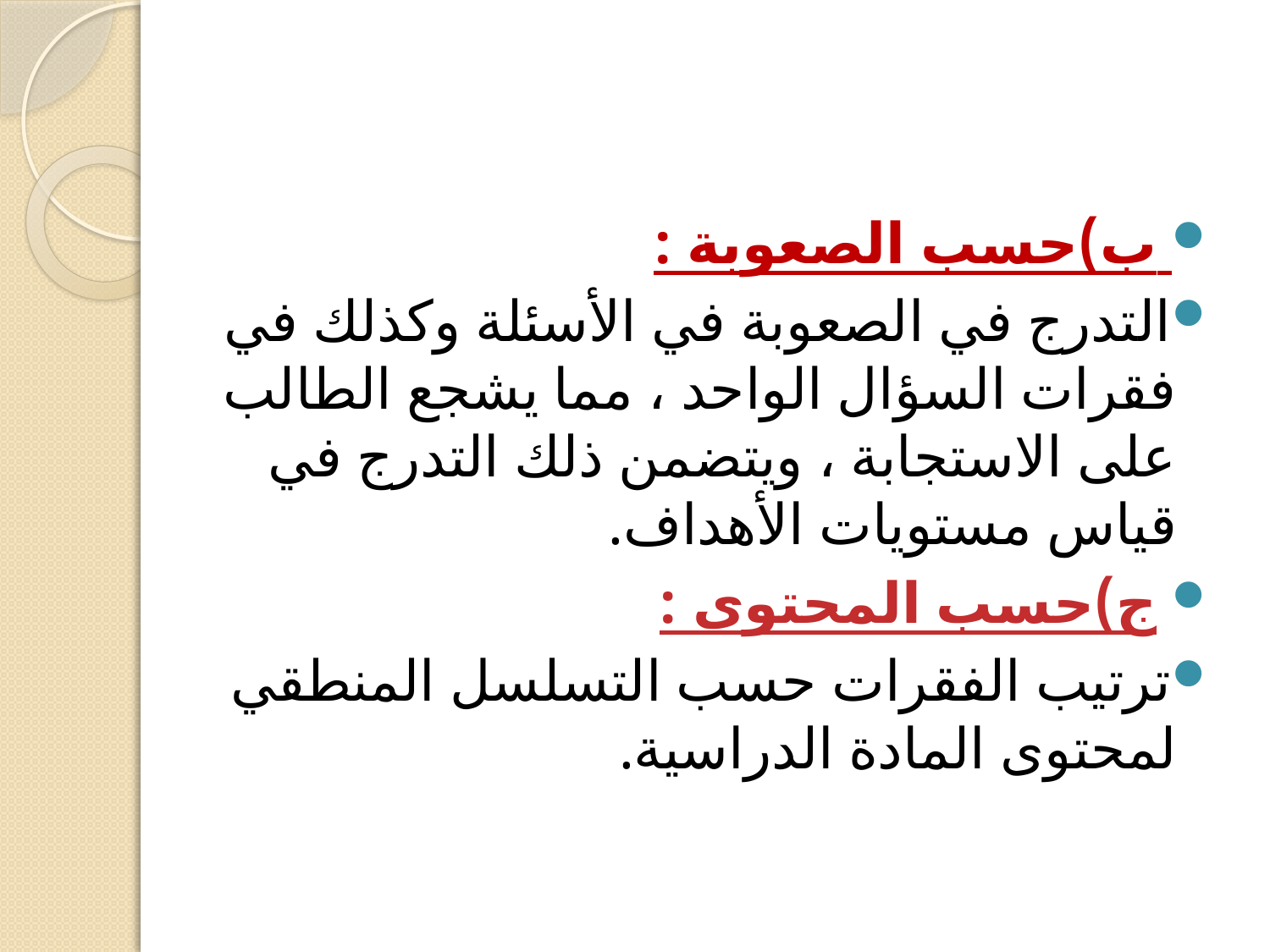

ب)حسب الصعوبة :
التدرج في الصعوبة في الأسئلة وكذلك في فقرات السؤال الواحد ، مما يشجع الطالب على الاستجابة ، ويتضمن ذلك التدرج في قياس مستويات الأهداف.
 ج)حسب المحتوى :
ترتيب الفقرات حسب التسلسل المنطقي لمحتوى المادة الدراسية.